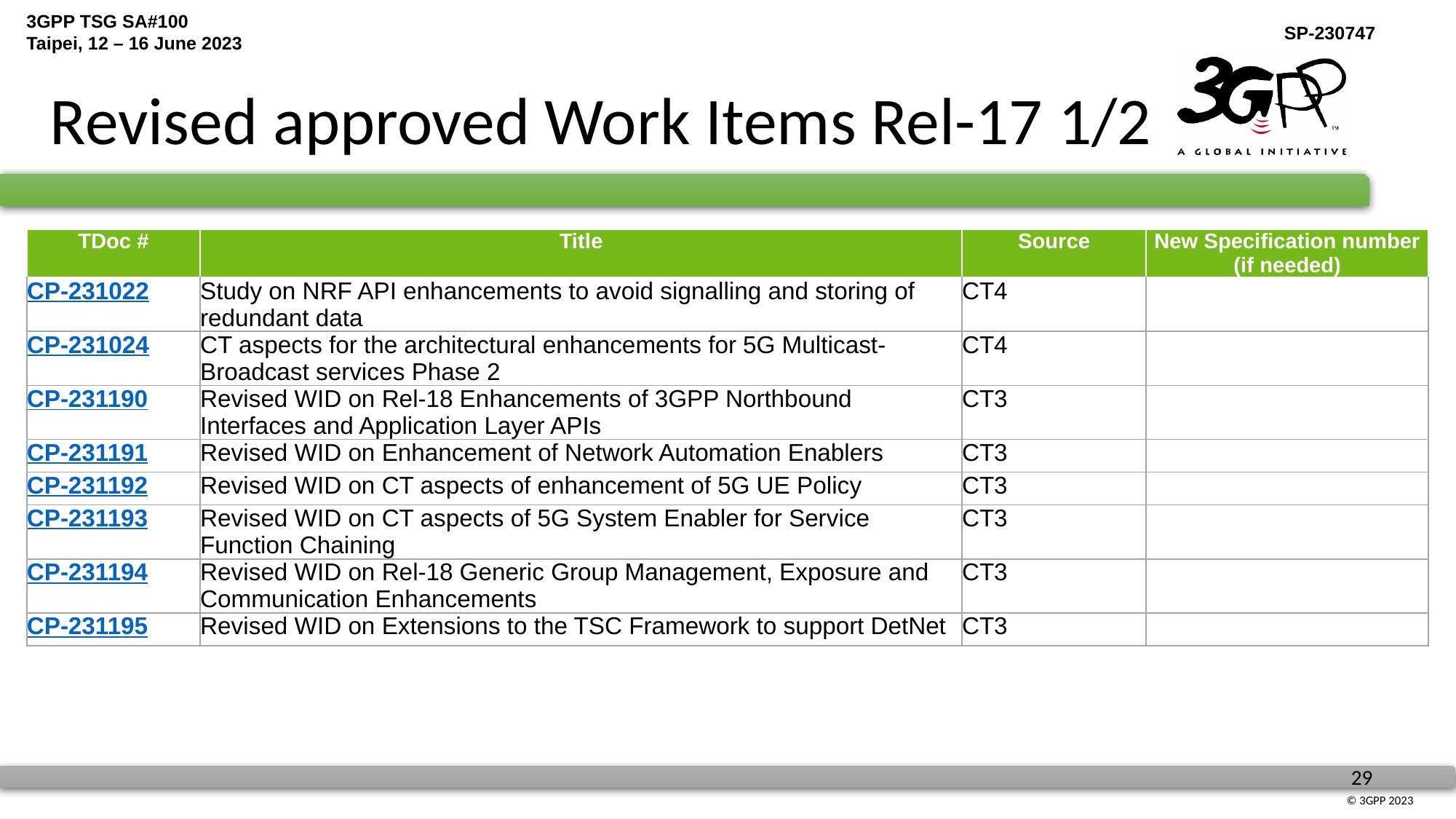

# Revised approved Work Items Rel-17 1/2
| TDoc # | Title | Source | New Specification number (if needed) |
| --- | --- | --- | --- |
| CP-231022 | Study on NRF API enhancements to avoid signalling and storing of redundant data | CT4 |  |
| CP-231024 | CT aspects for the architectural enhancements for 5G Multicast-Broadcast services Phase 2 | CT4 |  |
| CP-231190 | Revised WID on Rel-18 Enhancements of 3GPP Northbound Interfaces and Application Layer APIs | CT3 |  |
| CP-231191 | Revised WID on Enhancement of Network Automation Enablers | CT3 |  |
| CP-231192 | Revised WID on CT aspects of enhancement of 5G UE Policy | CT3 |  |
| CP-231193 | Revised WID on CT aspects of 5G System Enabler for Service Function Chaining | CT3 |  |
| CP-231194 | Revised WID on Rel-18 Generic Group Management, Exposure and Communication Enhancements | CT3 |  |
| CP-231195 | Revised WID on Extensions to the TSC Framework to support DetNet | CT3 |  |